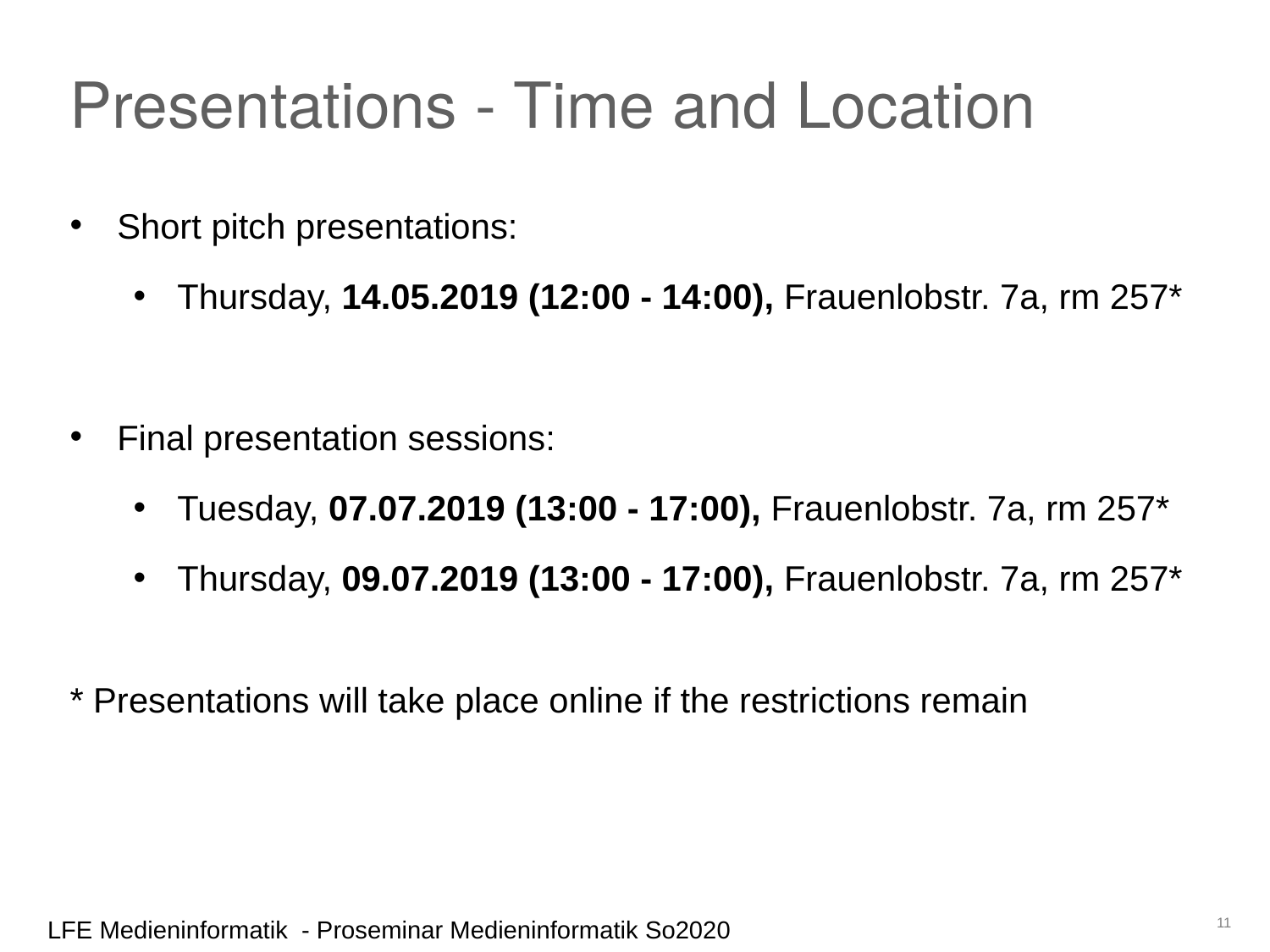

Presentations - Time and Location
Short pitch presentations:
Thursday, 14.05.2019 (12:00 - 14:00), Frauenlobstr. 7a, rm 257*

Final presentation sessions:
Tuesday, 07.07.2019 (13:00 - 17:00), Frauenlobstr. 7a, rm 257*
Thursday, 09.07.2019 (13:00 - 17:00), Frauenlobstr. 7a, rm 257*

* Presentations will take place online if the restrictions remain
11